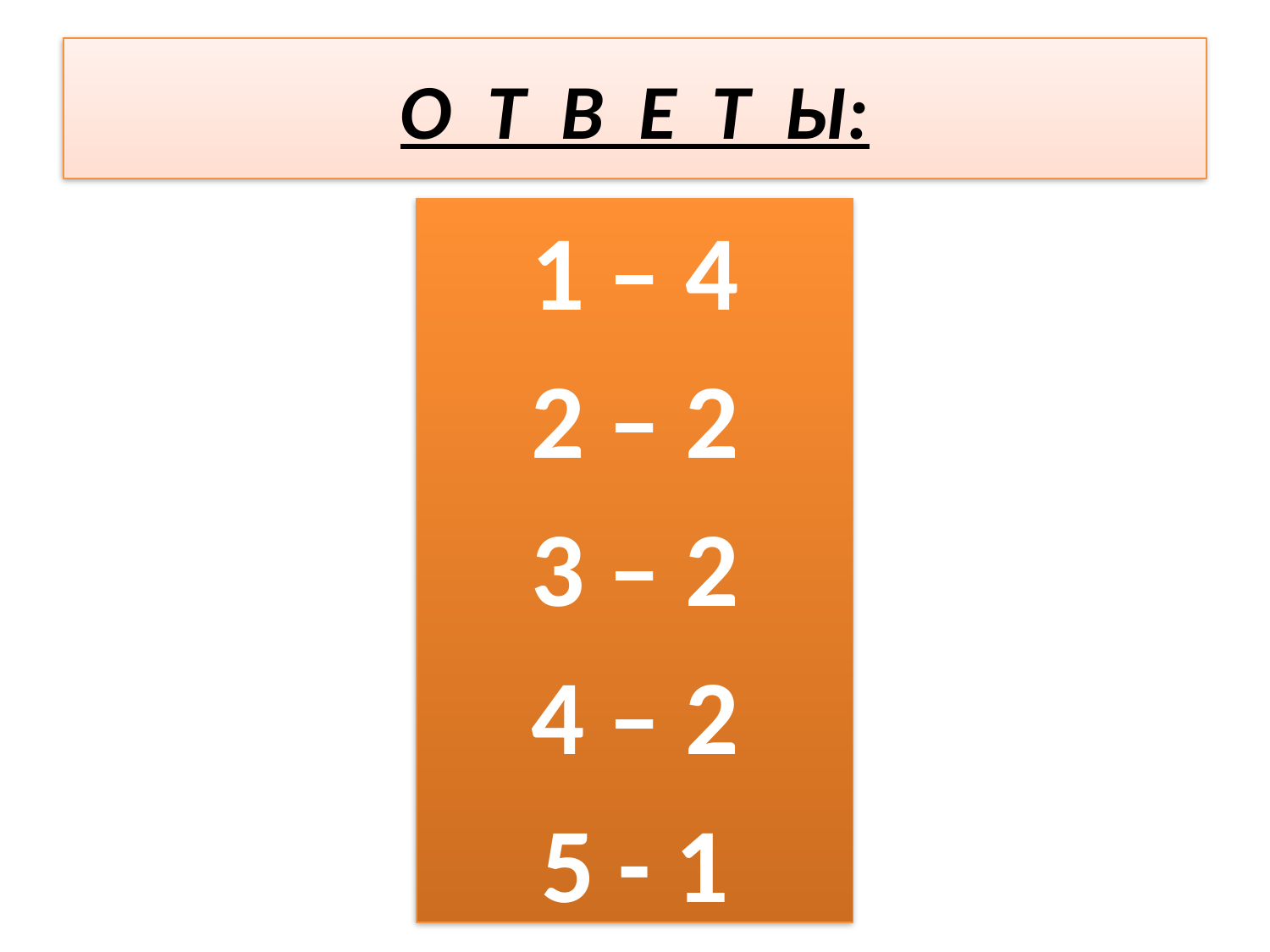

# О  Т  В  Е  Т  Ы:
1 – 4
2 – 2
3 – 2
4 – 2
5 - 1